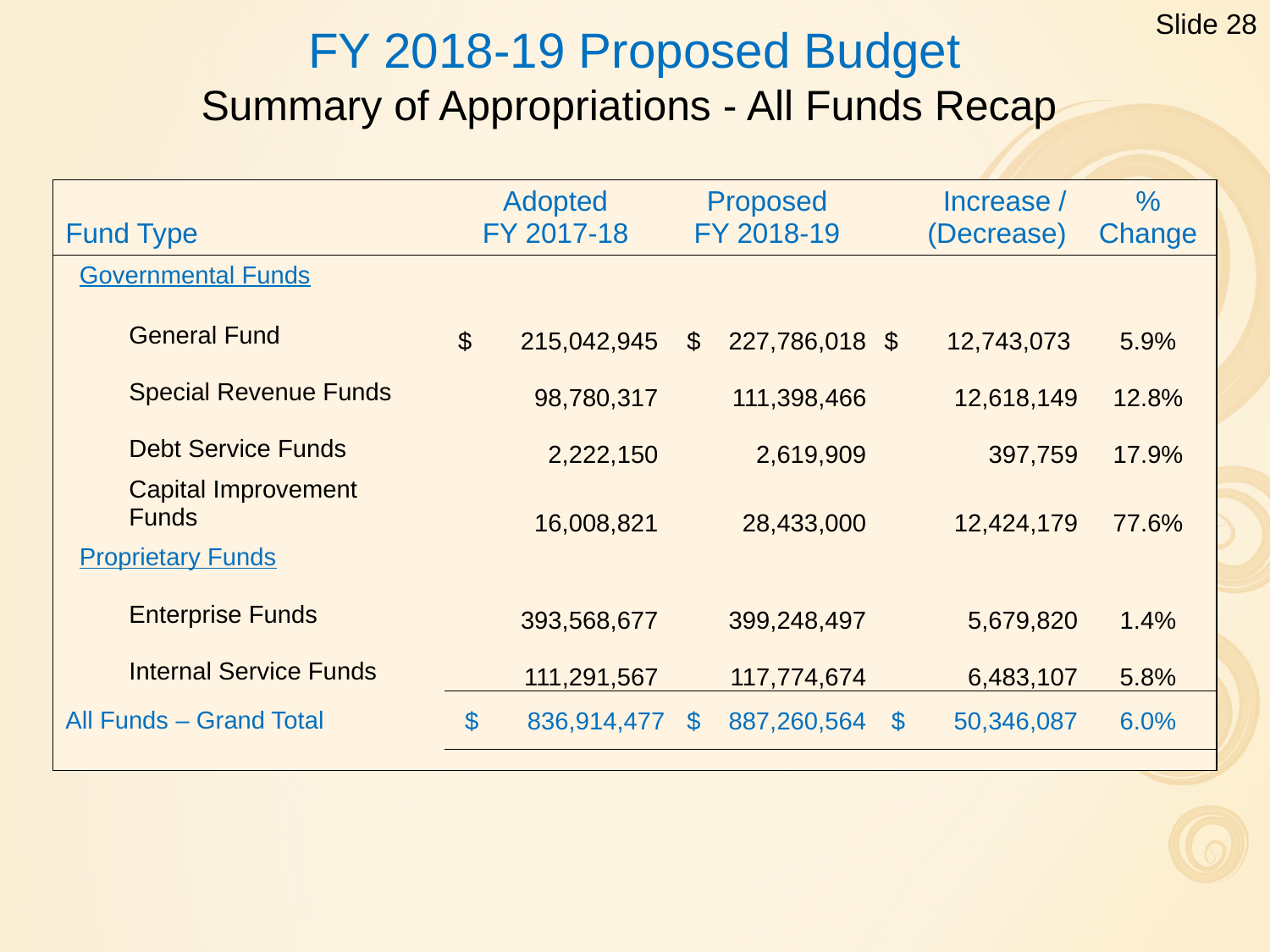

Slide 28
# FY 2018-19 Proposed Budget Summary of Appropriations - All Funds Recap
| Fund Type |  | Adopted FY 2017-18 | Proposed FY 2018-19 | Increase / (Decrease) | % Change |
| --- | --- | --- | --- | --- | --- |
| Governmental Funds |  |  |  |  |  |
|  | General Fund | $ 215,042,945 | $ 227,786,018 | $ 12,743,073 | 5.9% |
|  | Special Revenue Funds | 98,780,317 | 111,398,466 | 12,618,149 | 12.8% |
|  | Debt Service Funds | 2,222,150 | 2,619,909 | 397,759 | 17.9% |
|  | Capital Improvement Funds | 16,008,821 | 28,433,000 | 12,424,179 | 77.6% |
| Proprietary Funds |  |  |  |  |  |
|  | Enterprise Funds | 393,568,677 | 399,248,497 | 5,679,820 | 1.4% |
|  | Internal Service Funds | 111,291,567 | 117,774,674 | 6,483,107 | 5.8% |
| All Funds – Grand Total |  | $ 836,914,477 | $ 887,260,564 | $ 50,346,087 | 6.0% |
|  |  |  |  |  |  |